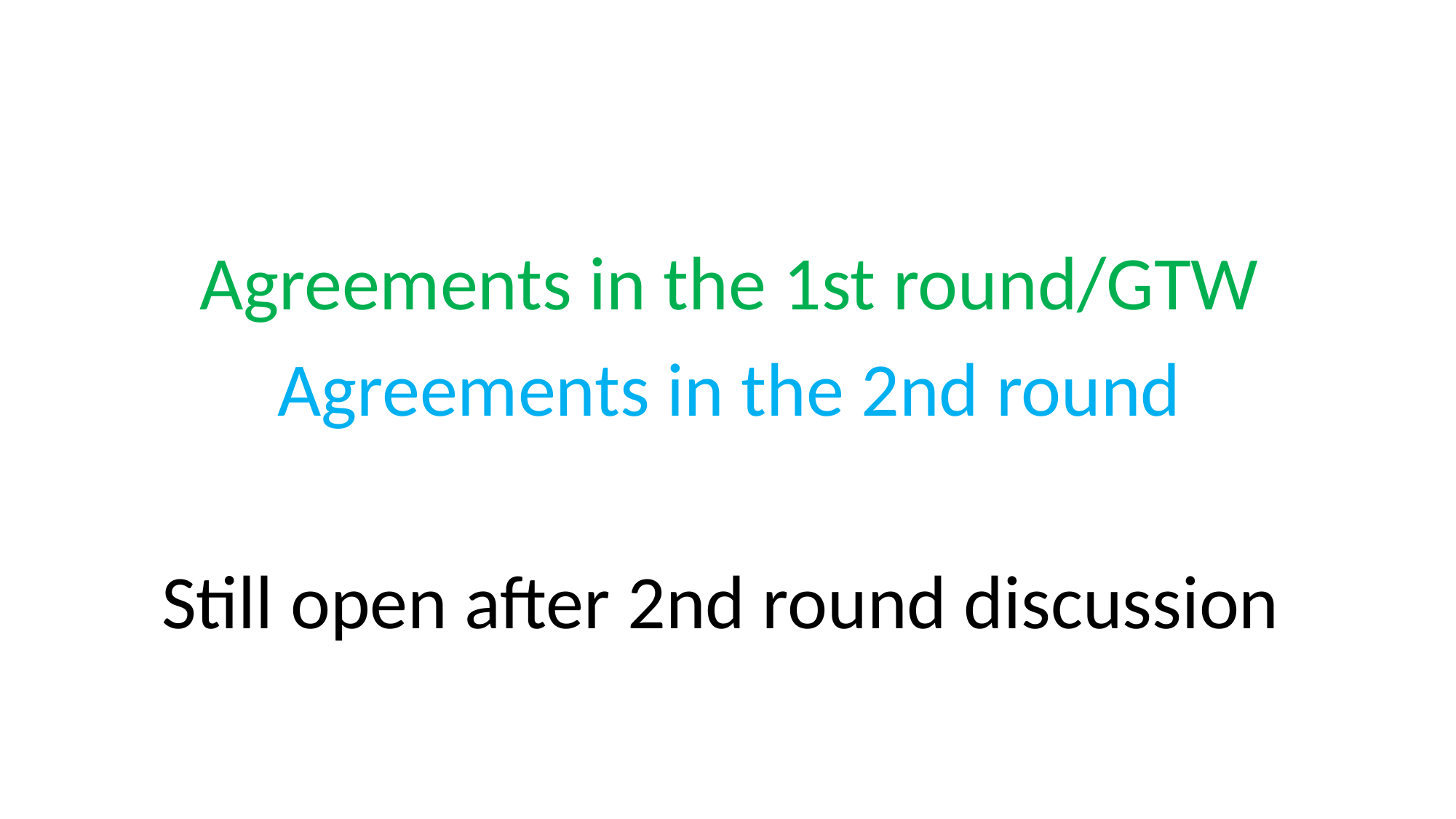

Agreements in the 1st round/GTW
Agreements in the 2nd round

Still open after 2nd round discussion